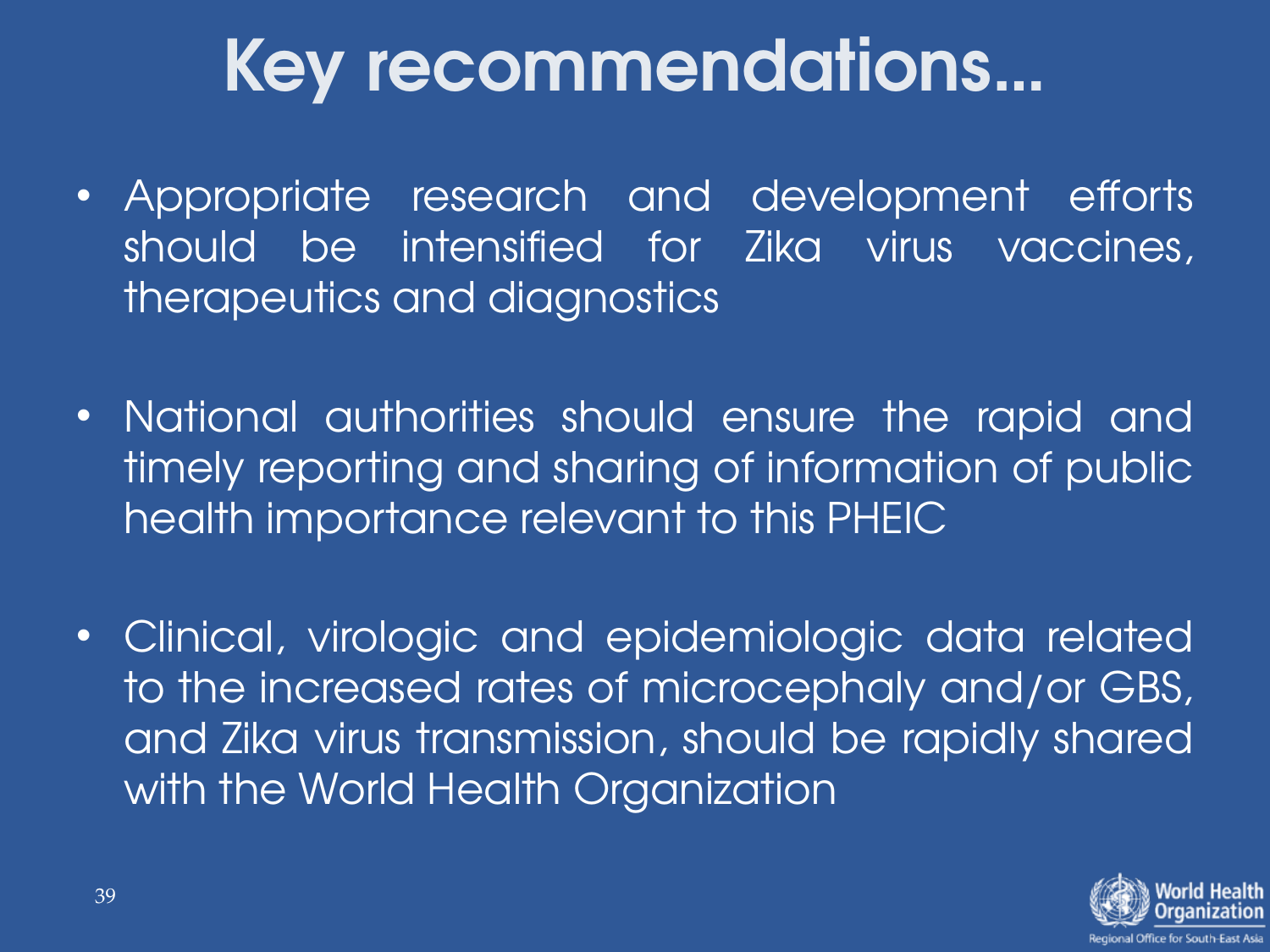

# Key recommendations…
Appropriate research and development efforts should be intensified for Zika virus vaccines, therapeutics and diagnostics

National authorities should ensure the rapid and timely reporting and sharing of information of public health importance relevant to this PHEIC

Clinical, virologic and epidemiologic data related to the increased rates of microcephaly and/or GBS, and Zika virus transmission, should be rapidly shared with the World Health Organization